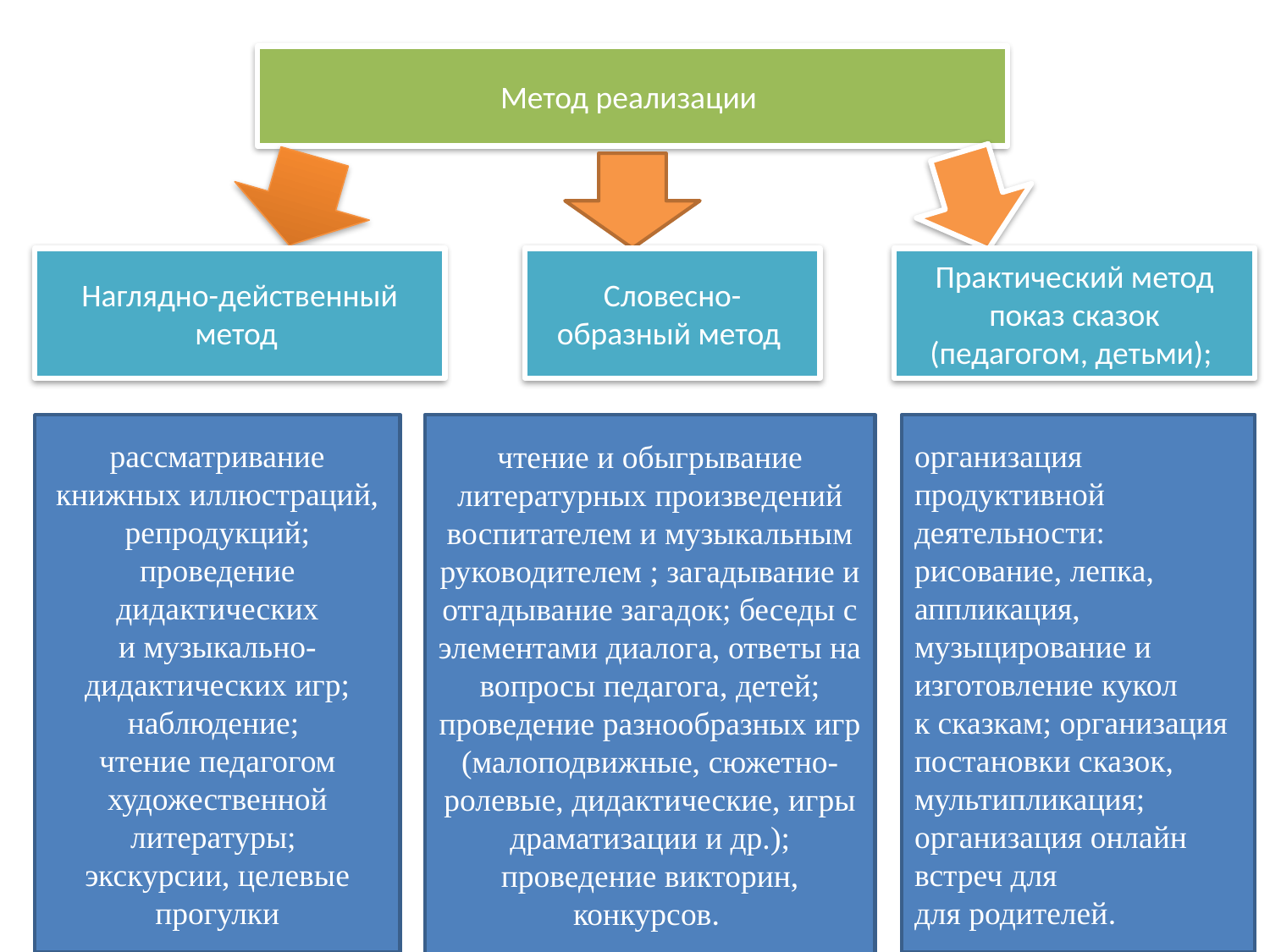

Метод реализации

Наглядно-действенный метод
Словесно-образный метод
Практический метод показ сказок (педагогом, детьми);
рассматривание книжных иллюстраций, репродукций;
проведение дидактических и музыкально-дидактических игр; наблюдение;
чтение педагогом художественной литературы;
экскурсии, целевые прогулки
чтение и обыгрывание литературных произведений воспитателем и музыкальным руководителем ; загадывание и отгадывание загадок; беседы с элементами диалога, ответы на вопросы педагога, детей; проведение разнообразных игр (малоподвижные, сюжетно-ролевые, дидактические, игры драматизации и др.); проведение викторин, конкурсов.
организация продуктивной деятельности: рисование, лепка, аппликация, музыцирование и  изготовление кукол к сказкам; организация постановки сказок, мультипликация; организация онлайн встреч для для родителей.